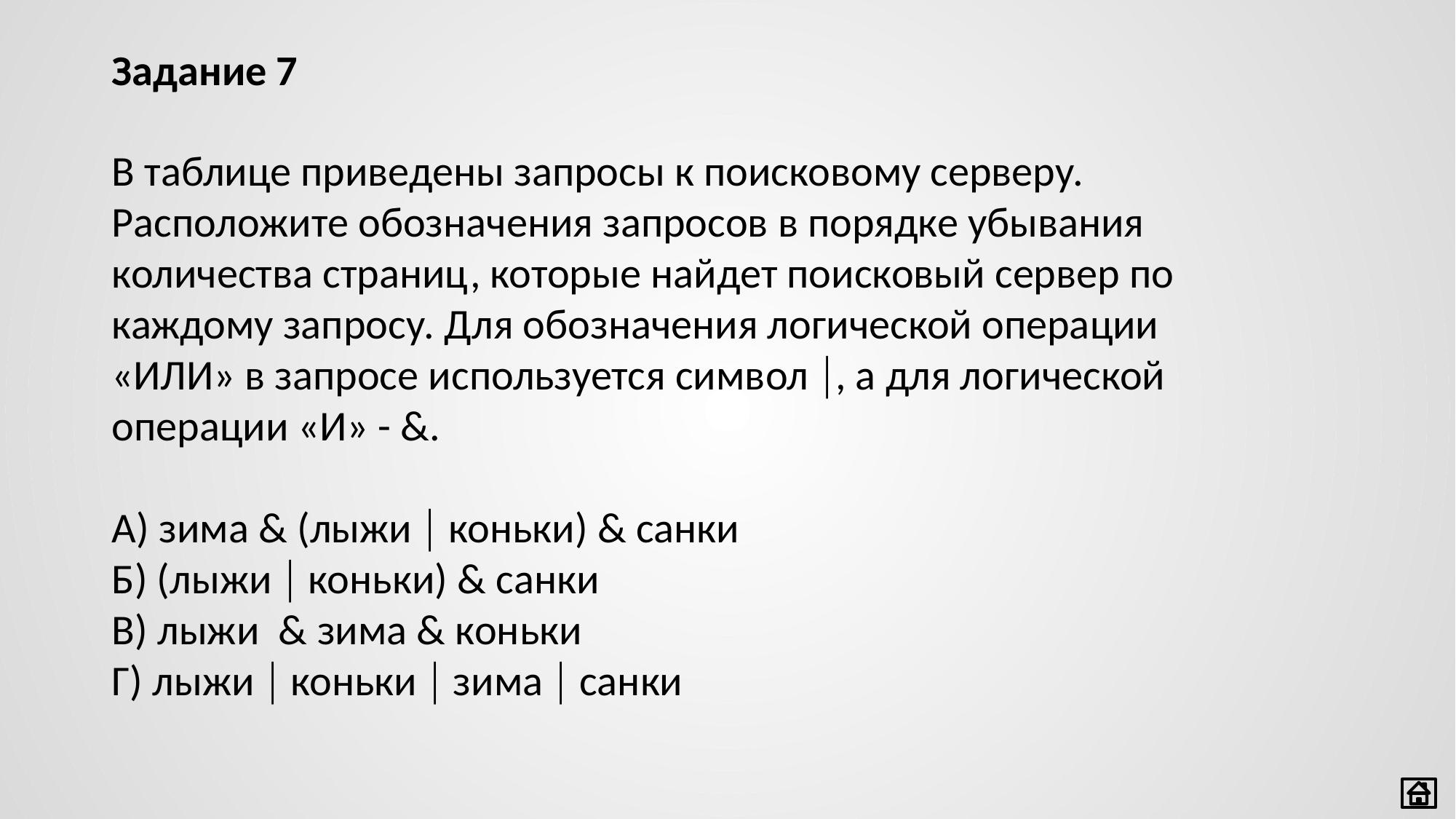

Задание 7
В таблице приведены запросы к поисковому серверу. Расположите обозначения запросов в порядке убывания количества страниц, которые найдет поисковый сервер по каждому запросу. Для обозначения логической операции «ИЛИ» в запросе используется символ |, а для логической операции «И» - &.

А) зима & (лыжи | коньки) & санки
Б) (лыжи | коньки) & санки
В) лыжи  & зима & коньки
Г) лыжи | коньки | зима | санки